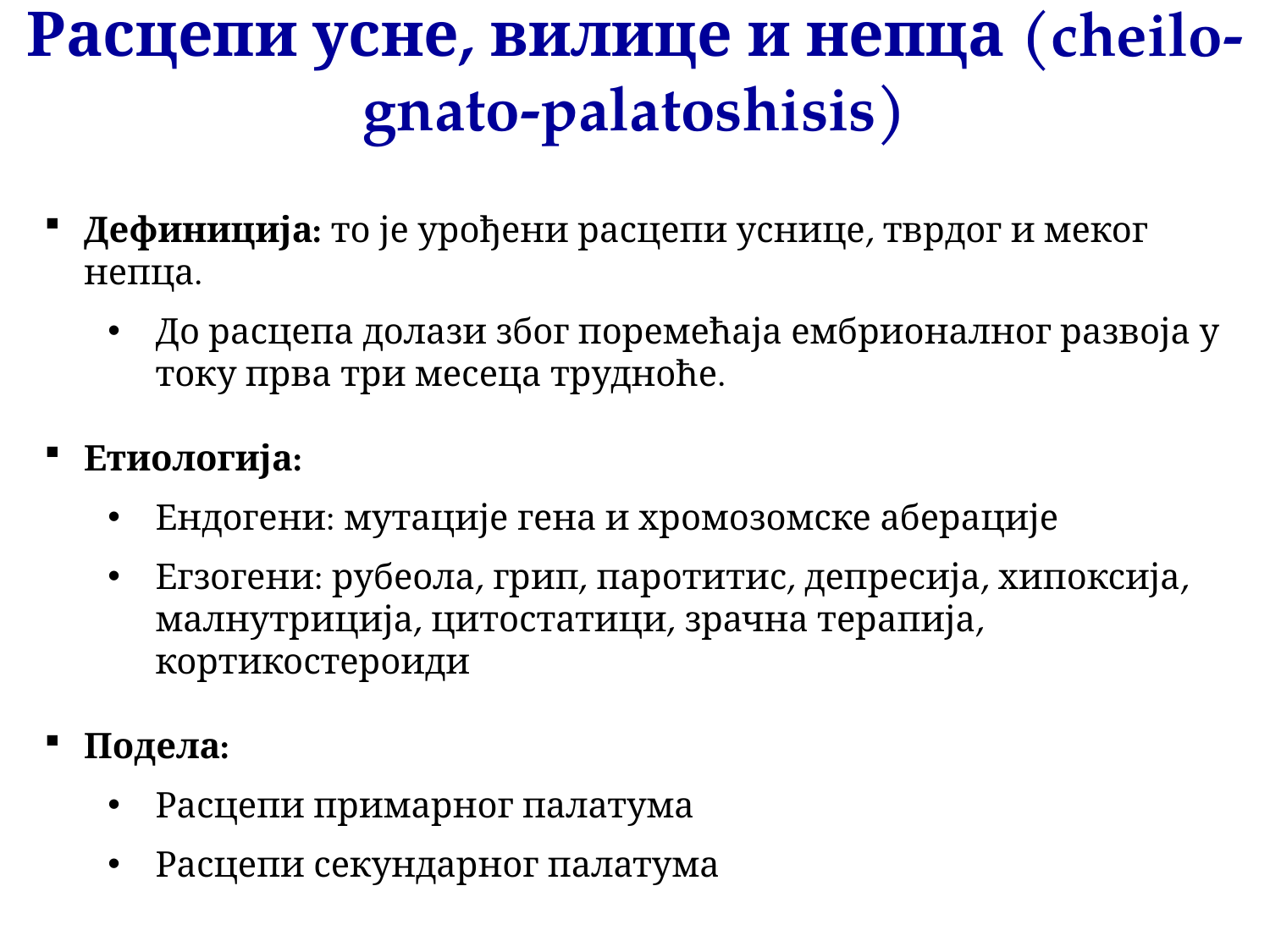

Расцепи усне, вилице и непца (cheilo-gnato-palatoshisis)

Дефиниција: то је урођени расцепи уснице, тврдог и меког непца.

До расцепа долази због поремећаја ембрионалног развоја у току прва три месеца трудноће.

Етиологија:

Ендогени: мутације гена и хромозомске аберације

Егзогени: рубеола, грип, паротитис, депресија, хипоксија, малнутриција, цитостатици, зрачна терапија, кортикостероиди

Подела:

Расцепи примарног палатума

Расцепи секундарног палатума